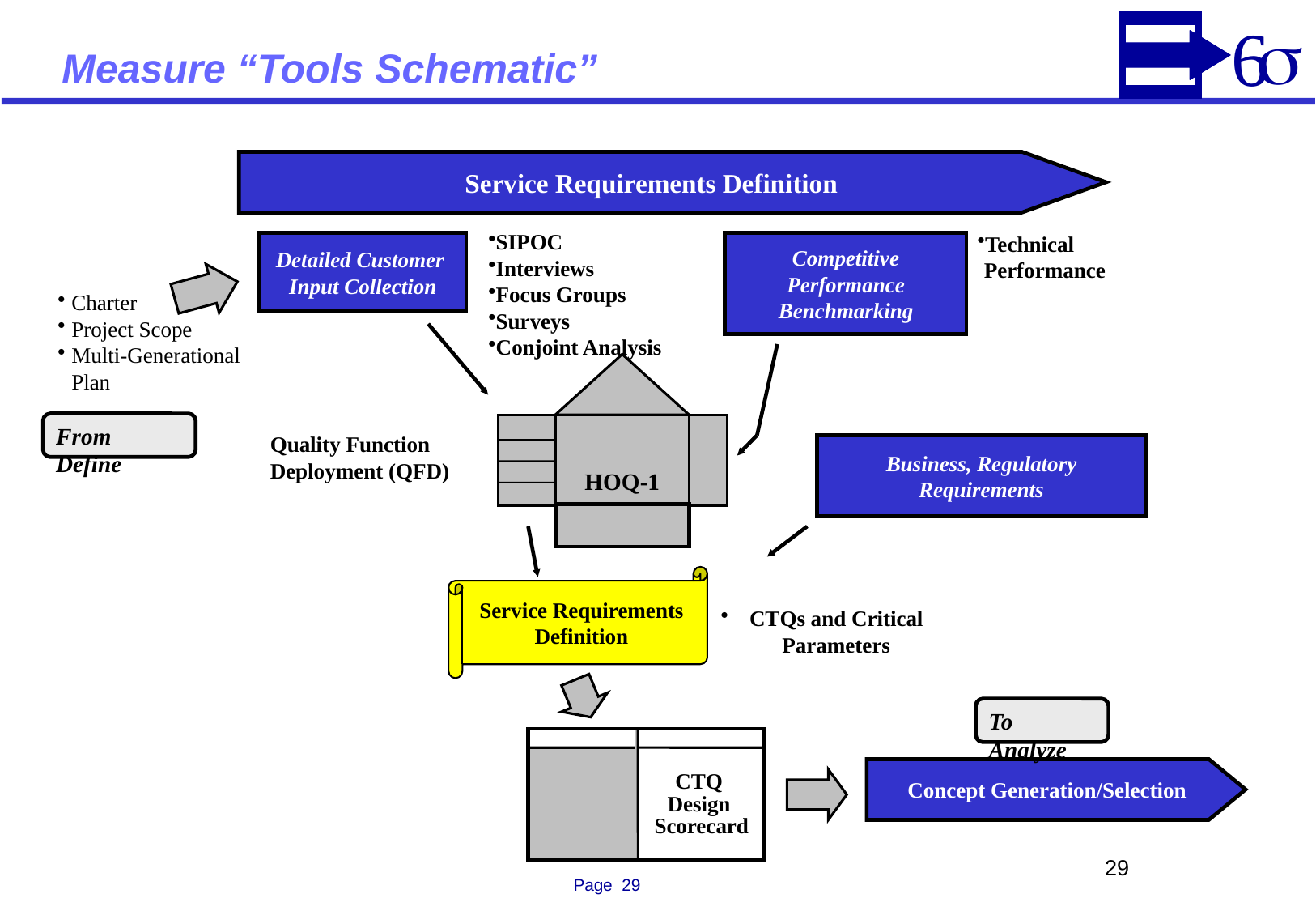

# Measure “Tools Schematic”
Service Requirements Definition
SIPOC
Interviews
Focus Groups
Surveys
Conjoint Analysis
Technical Performance
Detailed Customer
Input Collection
Competitive
Performance
Benchmarking

Charter
Project Scope
Multi-Generational Plan

HOQ-1

From Define
Quality Function
Deployment (QFD)

Business, Regulatory
Requirements

Service Requirements
Definition
CTQs and Critical Parameters

To Analyze

Concept Generation/Selection

CTQ
Design
Scorecard